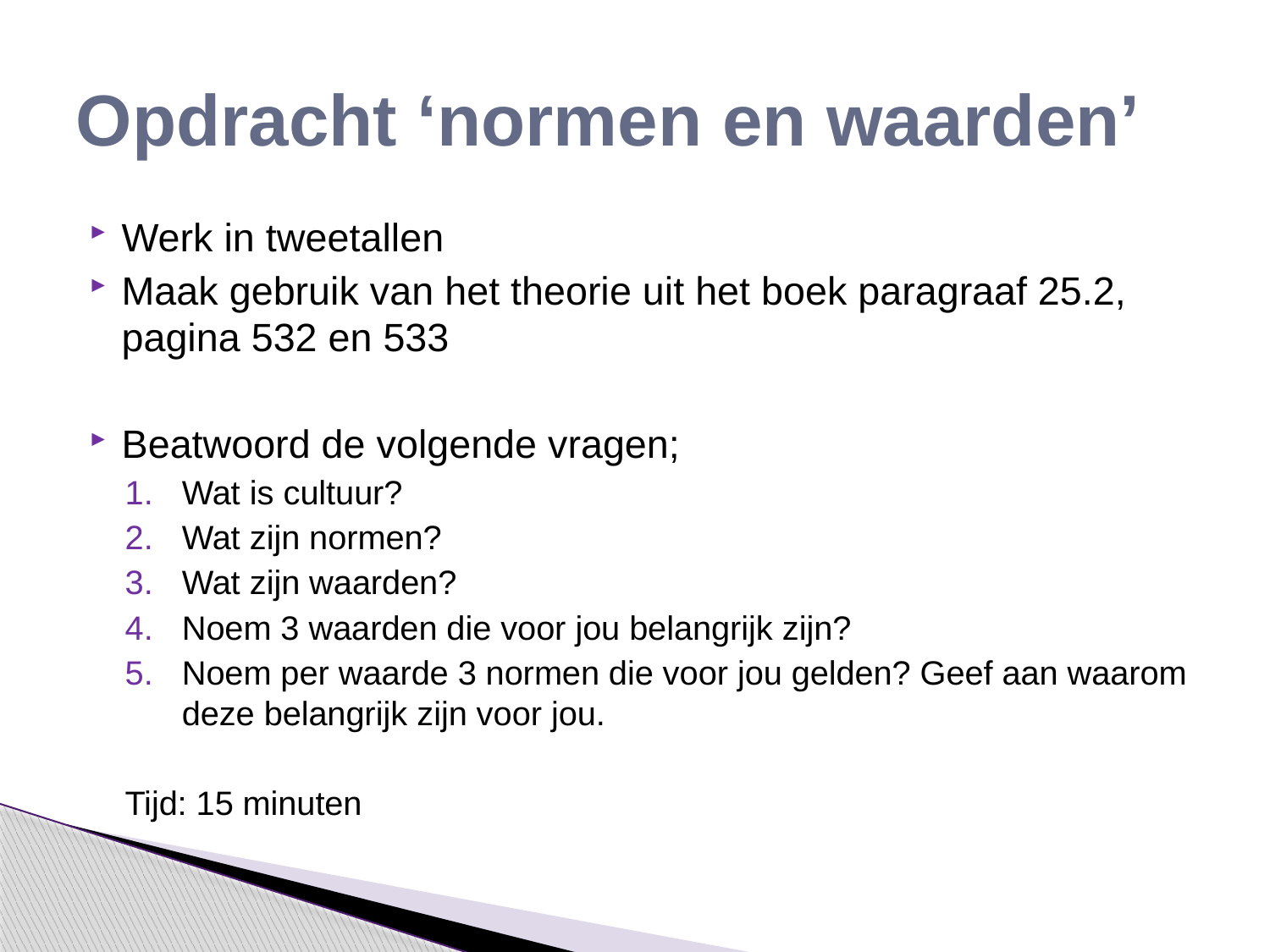

# Opdracht ‘normen en waarden’
Werk in tweetallen
Maak gebruik van het theorie uit het boek paragraaf 25.2, pagina 532 en 533

Beatwoord de volgende vragen;
Wat is cultuur?
Wat zijn normen?
Wat zijn waarden?
Noem 3 waarden die voor jou belangrijk zijn?
Noem per waarde 3 normen die voor jou gelden? Geef aan waarom deze belangrijk zijn voor jou.

Tijd: 15 minuten